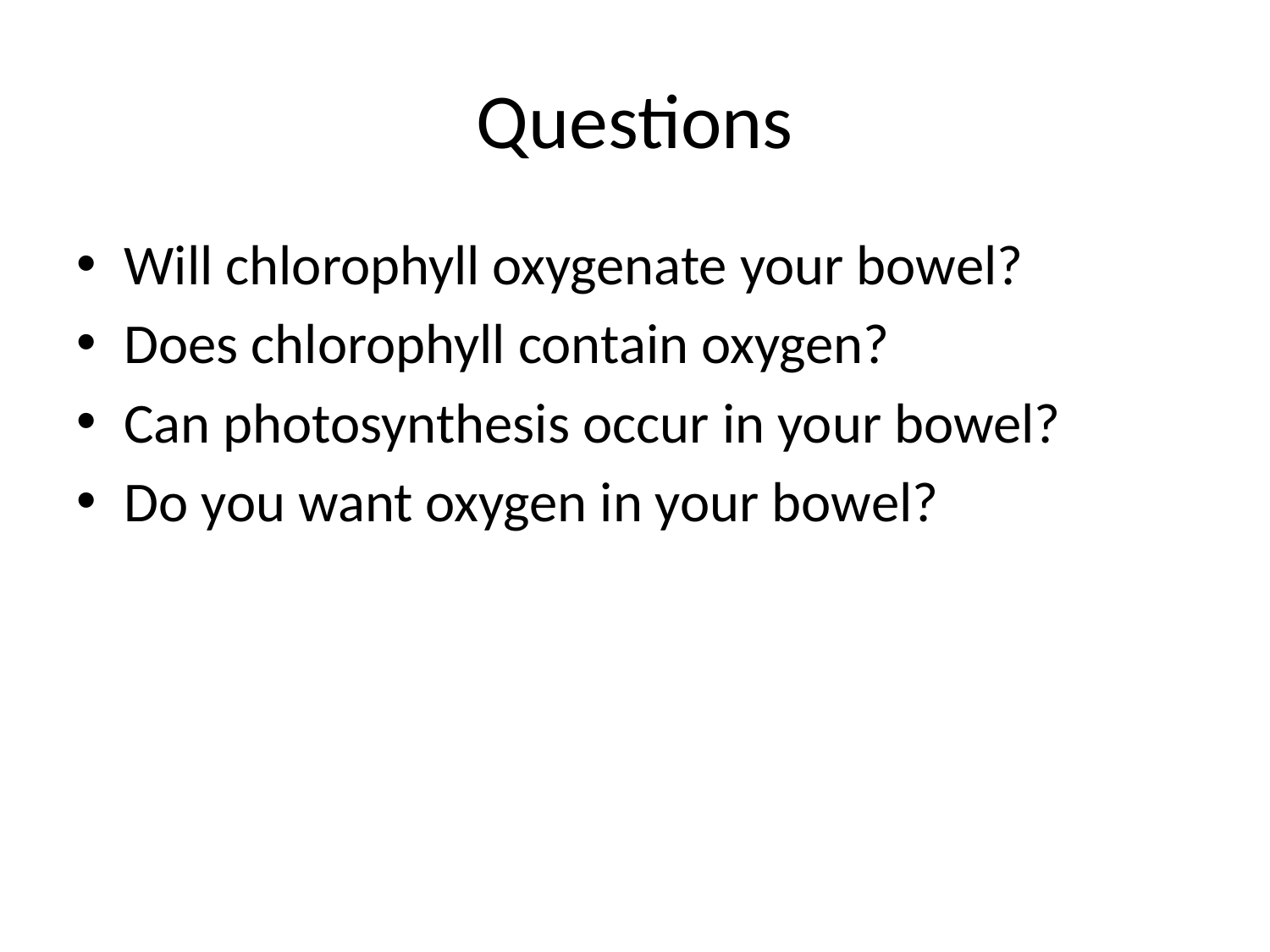

# Questions
Will chlorophyll oxygenate your bowel?
Does chlorophyll contain oxygen?
Can photosynthesis occur in your bowel?
Do you want oxygen in your bowel?